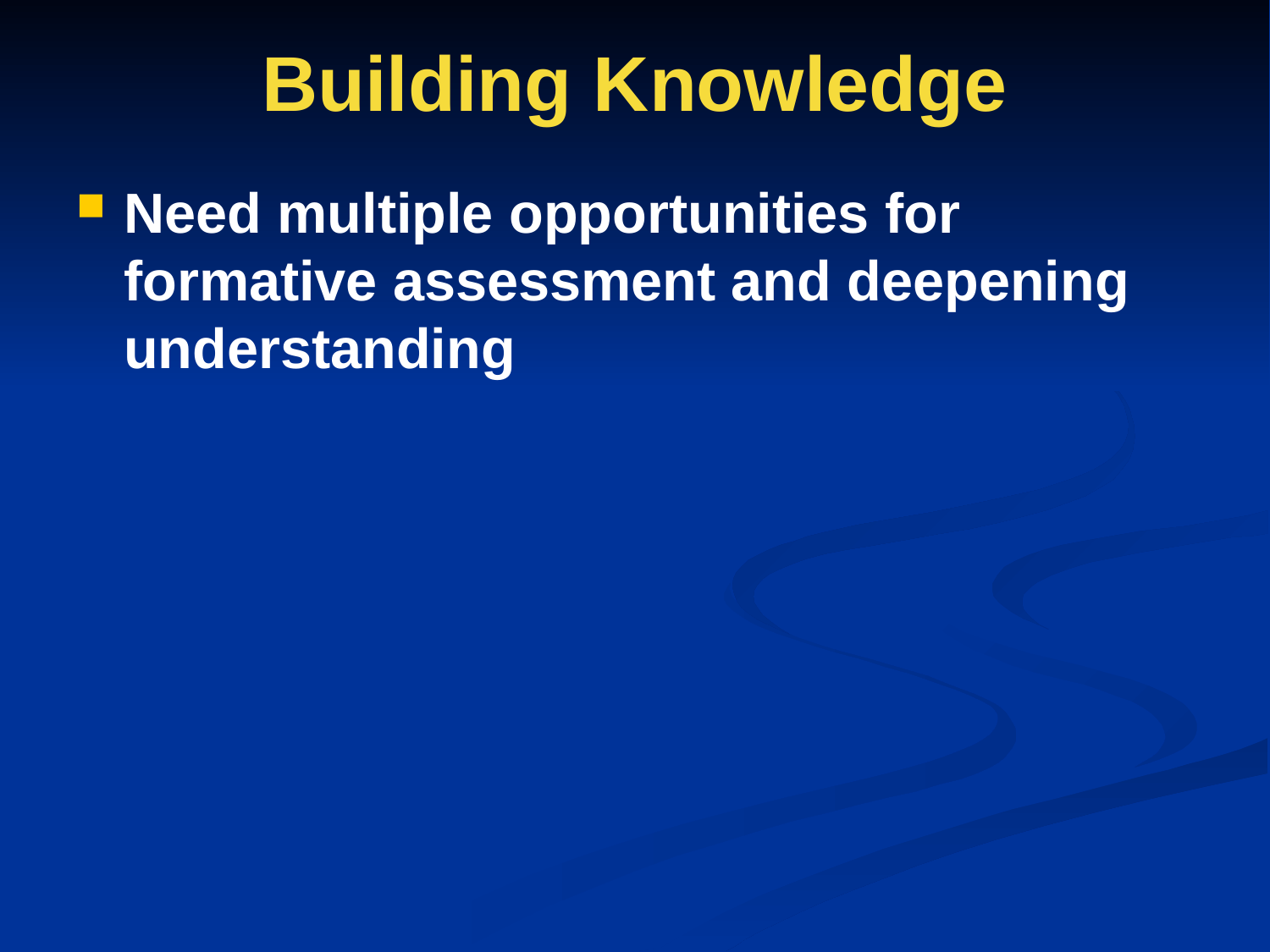

# Building Knowledge
Need multiple opportunities for formative assessment and deepening understanding